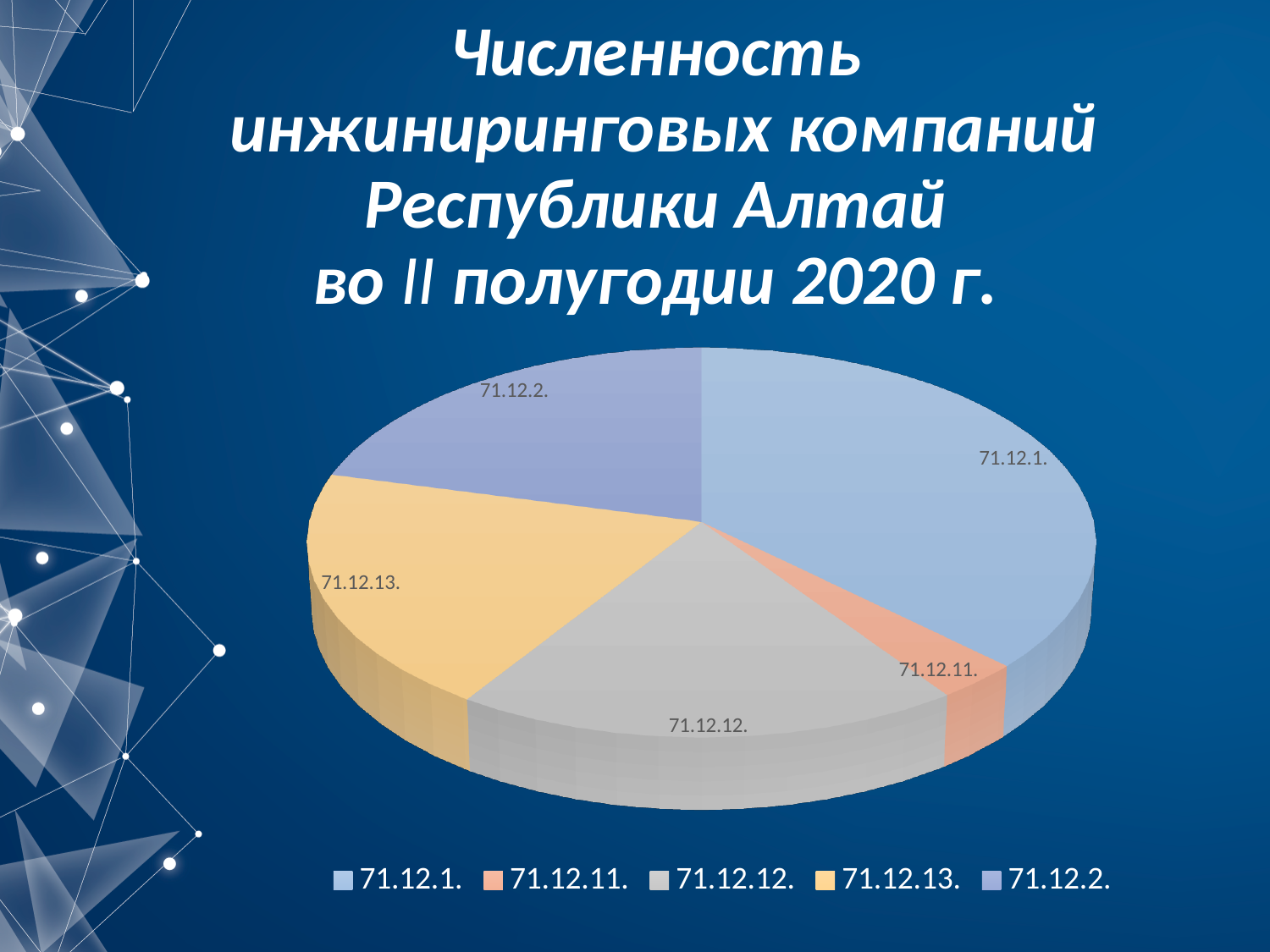

# Численность инжиниринговых компаний Республики Алтай во II полугодии 2020 г.

[unsupported chart]